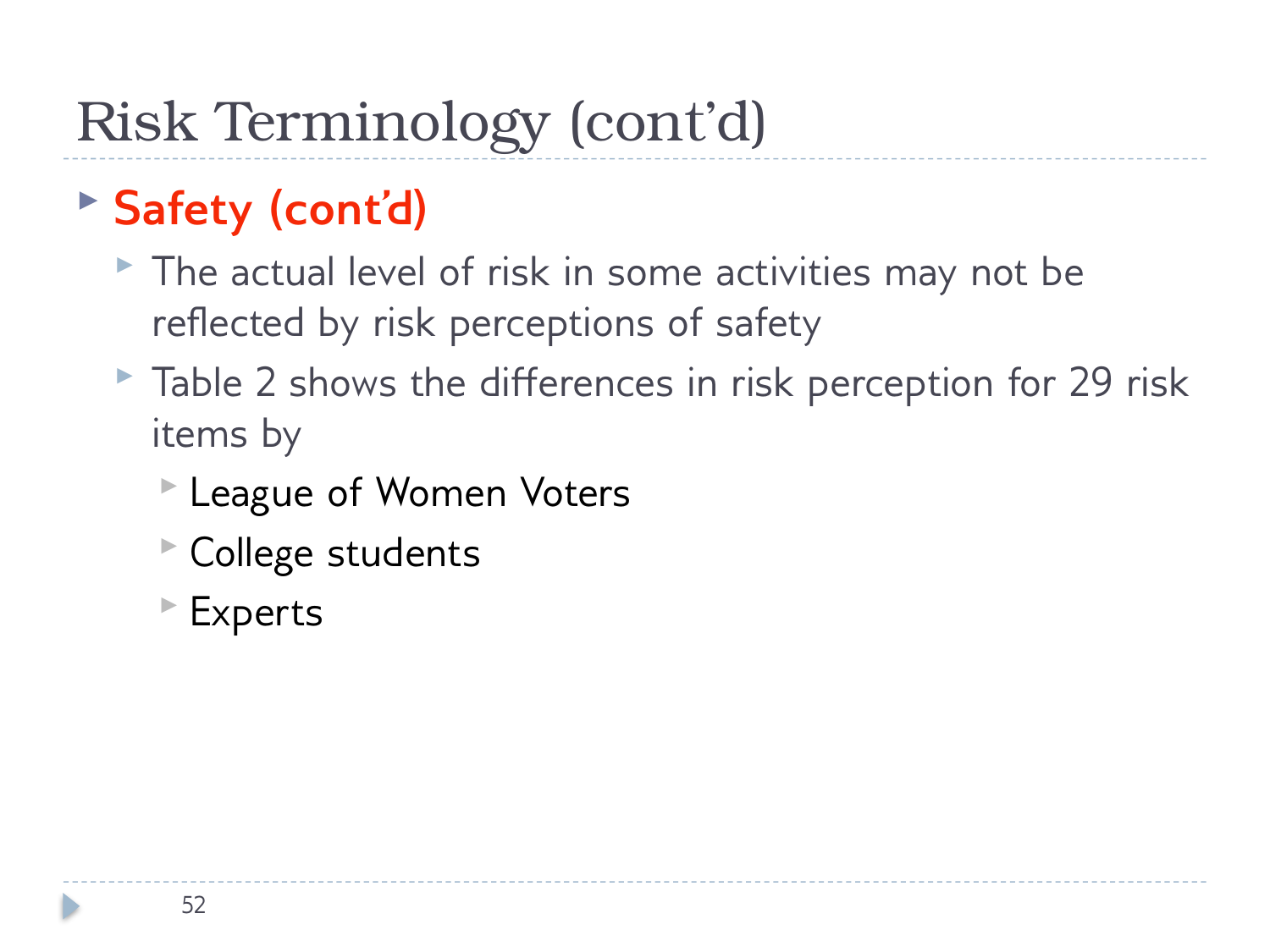

# Risk Terminology (cont’d)
Safety (cont’d)
The actual level of risk in some activities may not be reflected by risk perceptions of safety
Table 2 shows the differences in risk perception for 29 risk items by
League of Women Voters
College students
Experts
52